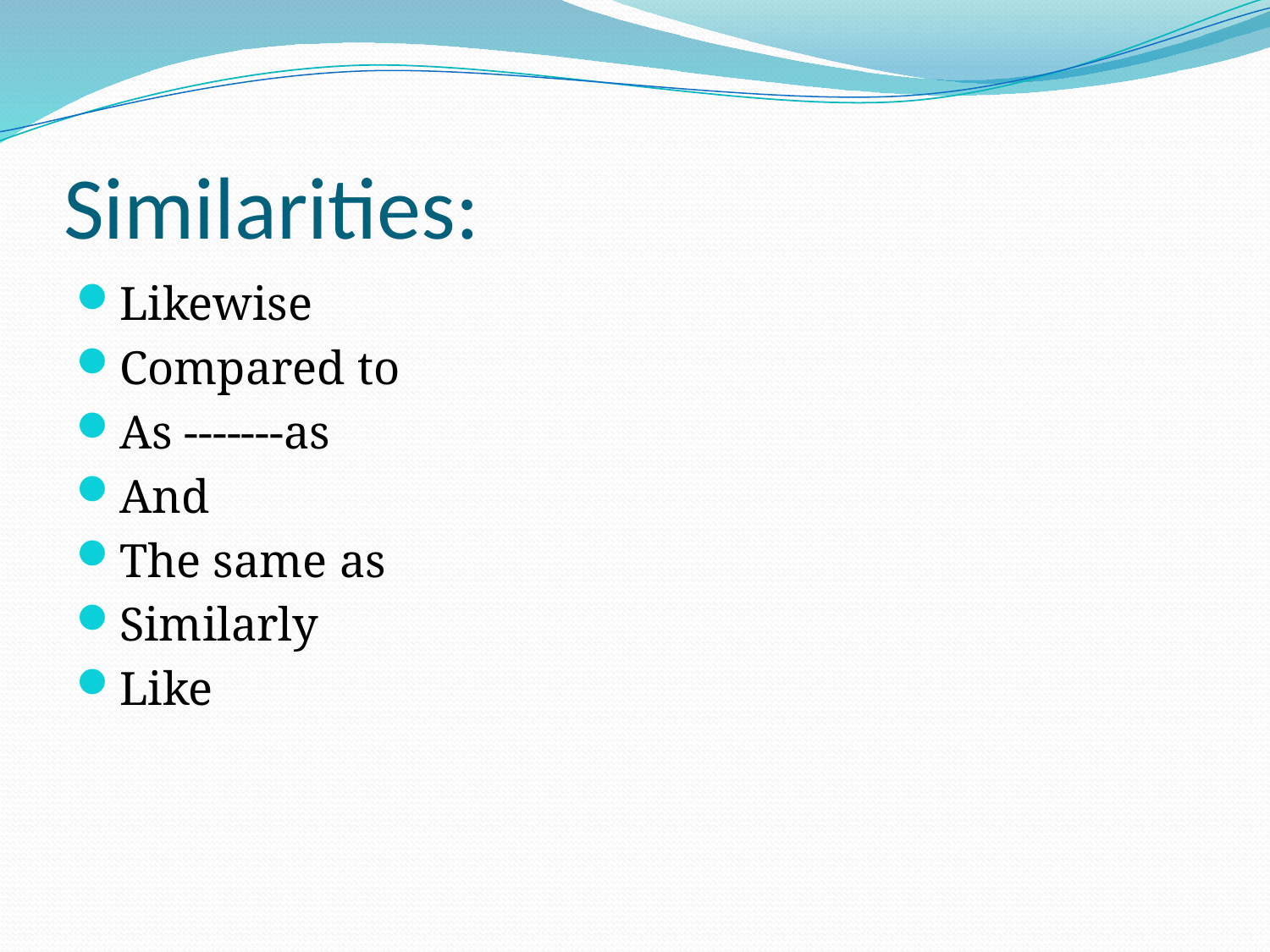

# Similarities:
Likewise
Compared to
As -------as
And
The same as
Similarly
Like